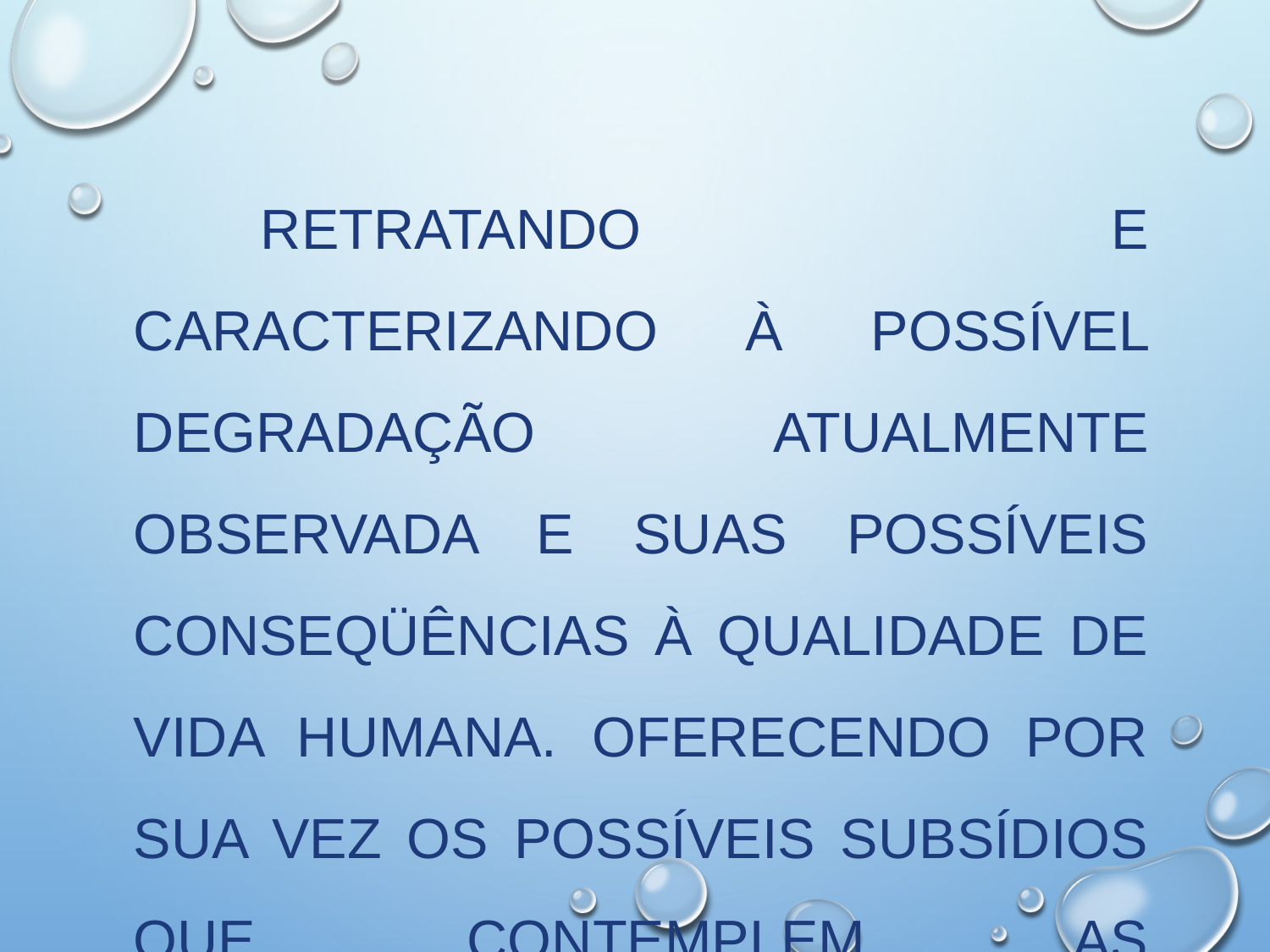

Retratando e caracterizando à possível degradação atualmente observada e suas possíveis conseqüências à qualidade de vida humana. Oferecendo por sua vez os possíveis subsídios que contemplem as necessidades de prevenção, contenção e mitigação aos diferentes impactos ambientais.